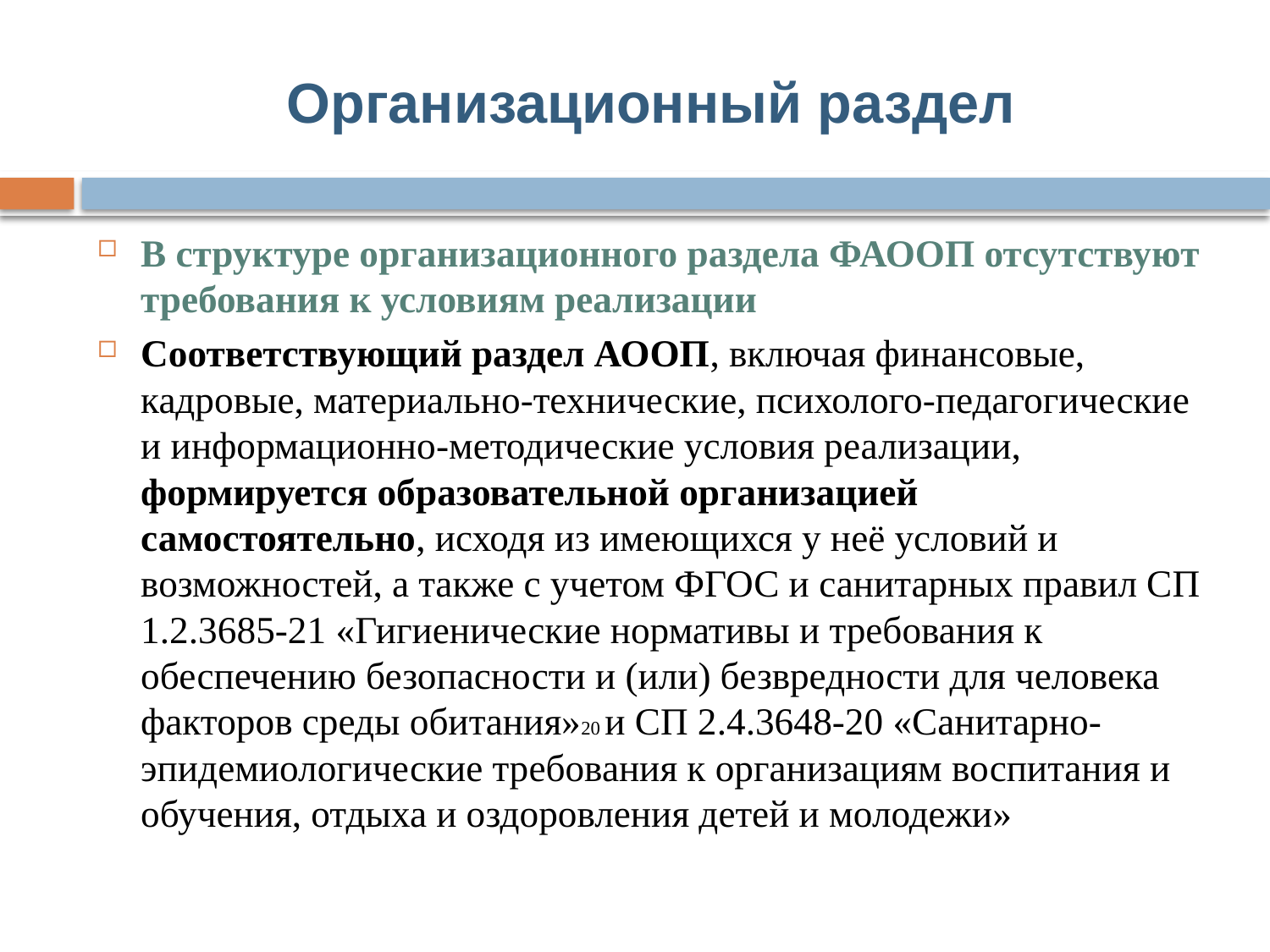

# Организационный раздел
В структуре организационного раздела ФАООП отсутствуют требования к условиям реализации
Соответствующий раздел АООП, включая финансовые, кадровые, материально-технические, психолого-педагогические и информационно-методические условия реализации, формируется образовательной организацией самостоятельно, исходя из имеющихся у неё условий и возможностей, а также с учетом ФГОС и санитарных правил СП 1.2.3685-21 «Гигиенические нормативы и требования к обеспечению безопасности и (или) безвредности для человека факторов среды обитания»20 и СП 2.4.3648-20 «Санитарно-эпидемиологические требования к организациям воспитания и обучения, отдыха и оздоровления детей и молодежи»